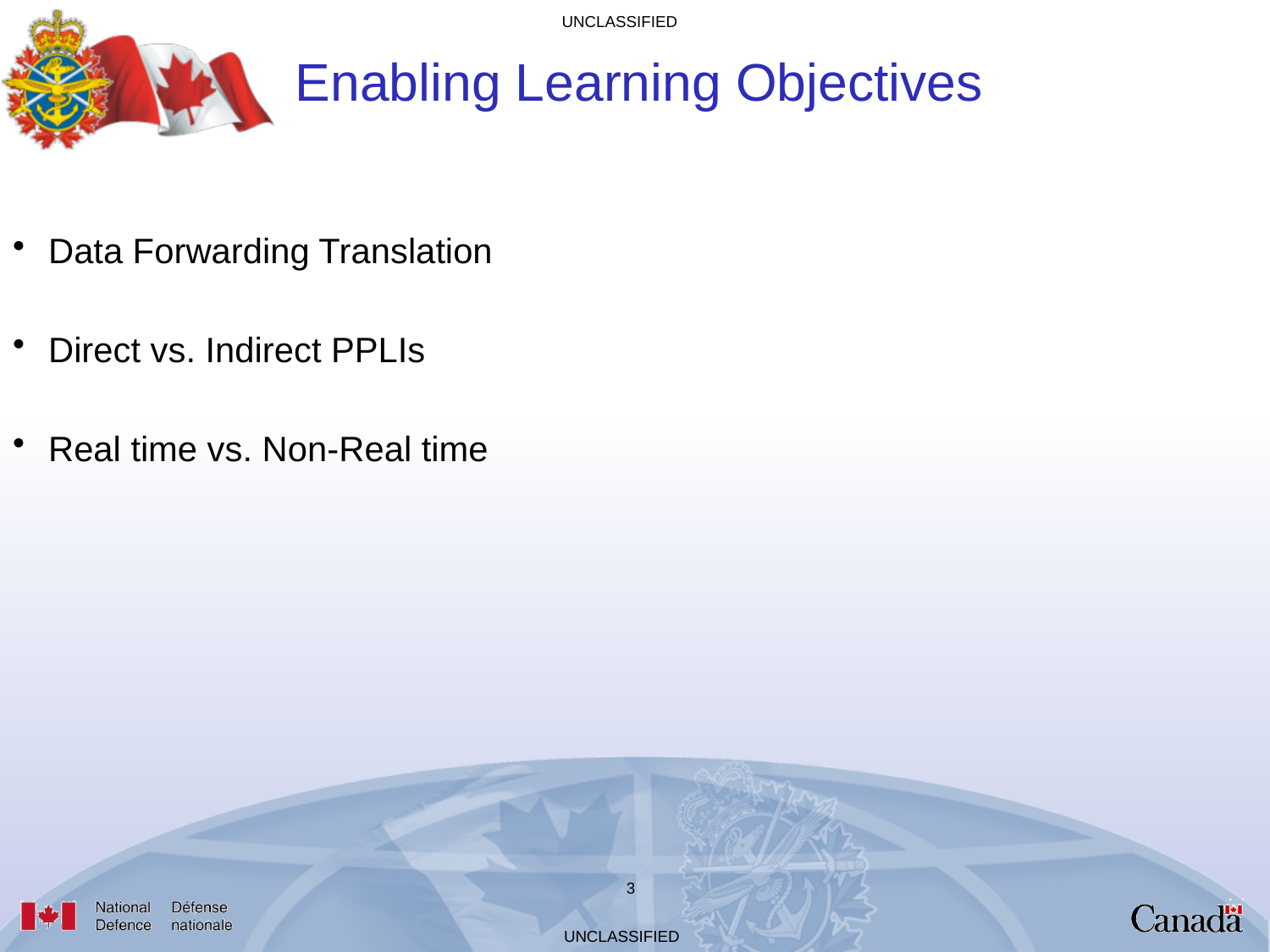

# Enabling Learning Objectives
Data Forwarding Translation

Direct vs. Indirect PPLIs

Real time vs. Non-Real time